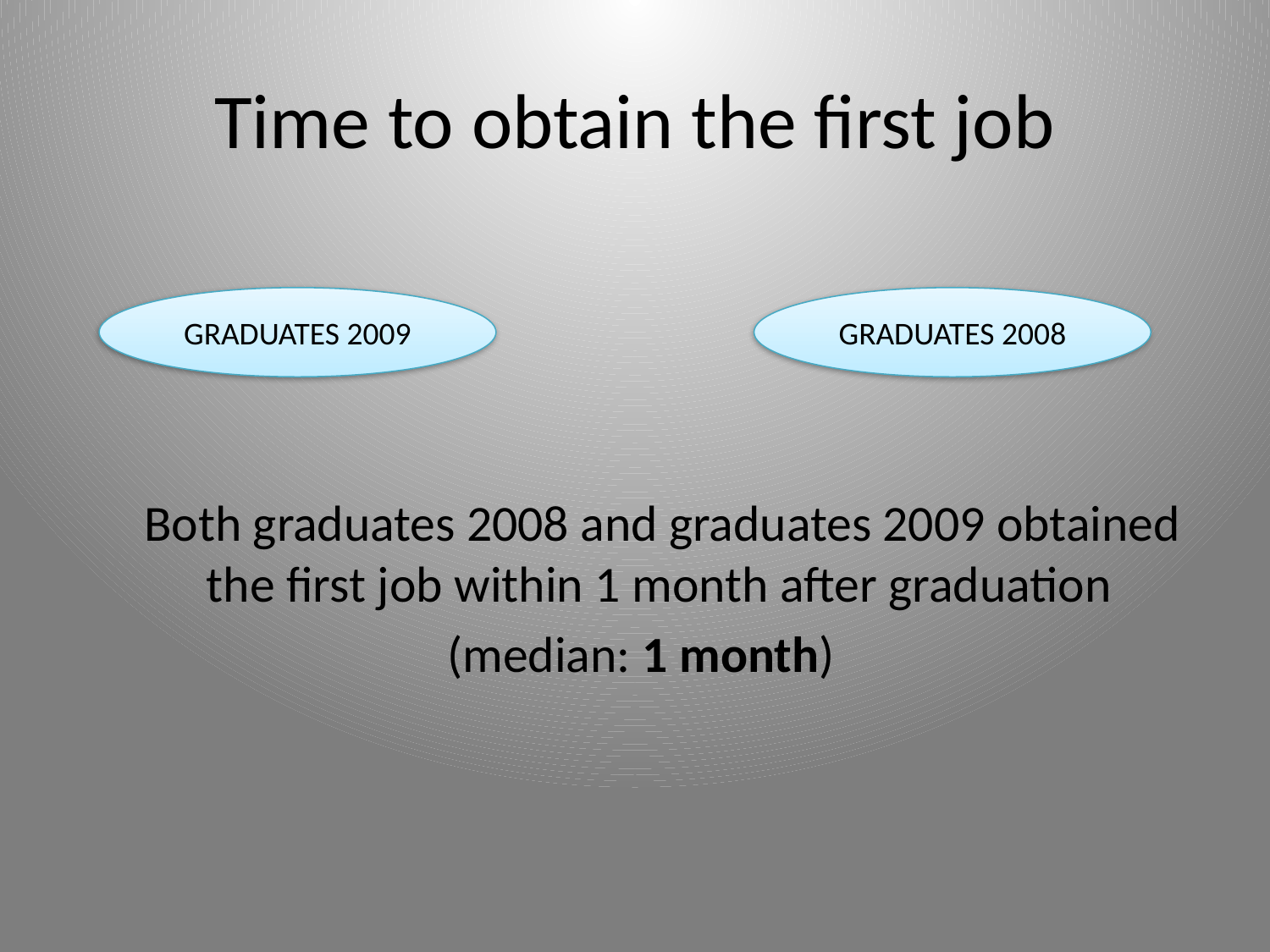

# Time to obtain the first job

    Both graduates 2008 and graduates 2009 obtained the first job within 1 month after graduation
(median: 1 month)
GRADUATES 2009
GRADUATES 2008